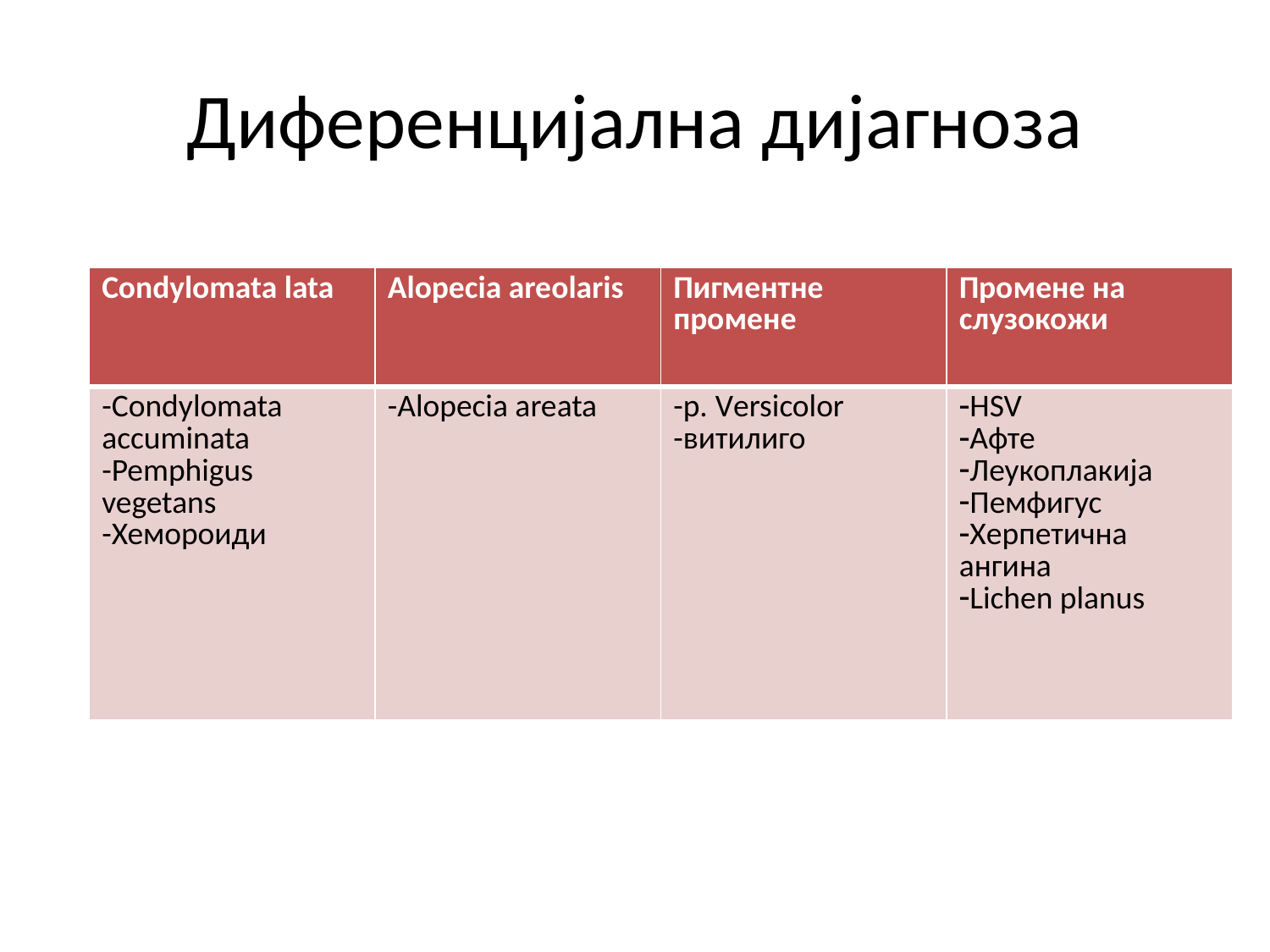

# Диференцијална дијагноза
| Condylomata lata | Alopecia areolaris | Пигментне промене | Промене на слузокожи |
| --- | --- | --- | --- |
| -Condylomata accuminata -Pemphigus vegetans -Хемороиди | -Alopecia areata | -p. Versicolor -витилиго | HSV Афте Леукоплакија Пемфигус Херпетична ангина Lichen planus |